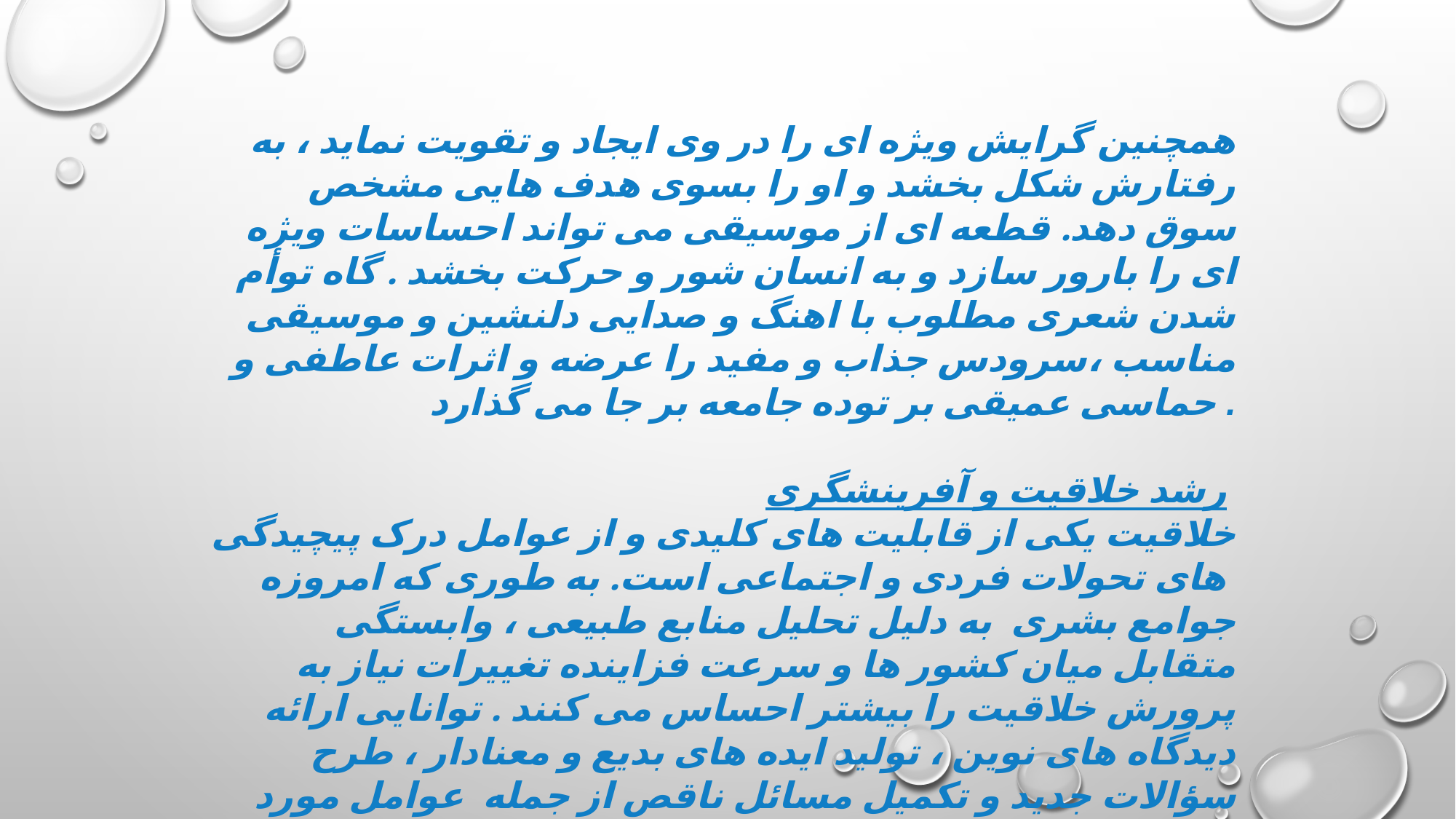

همچنین گرایش ویژه ای را در وی ایجاد و تقویت نماید ، به رفتارش شکل بخشد و او را بسوی هدف هایی مشخص سوق دهد. قطعه ای از موسیقی می تواند احساسات ویژه ای را بارور سازد و به انسان شور و حرکت بخشد . گاه توأم شدن شعری مطلوب با اهنگ و صدایی دلنشین و موسیقی مناسب ،سرودس جذاب و مفید را عرضه و اثرات عاطفی و حماسی عمیقی بر توده جامعه بر جا می گذارد .

رشد خلاقیت و آفرینشگری
خلاقیت یکی از قابلیت های کلیدی و از عوامل درک پیچیدگی  های تحولات فردی و اجتماعی است. به طوری که امروزه جوامع بشری  به دلیل تحلیل منابع طبیعی ، وابستگی متقابل میان کشور ها و سرعت فزاینده تغییرات نیاز به پرورش خلاقیت را بیشتر احساس می کنند . توانایی ارائه دیدگاه های نوین ، تولید ایده های بدیع و معنادار ، طرح سؤالات جدید و تکمیل مسائل ناقص از جمله  عوامل مورد اتفاق در تعاریف  خلاقیت است .